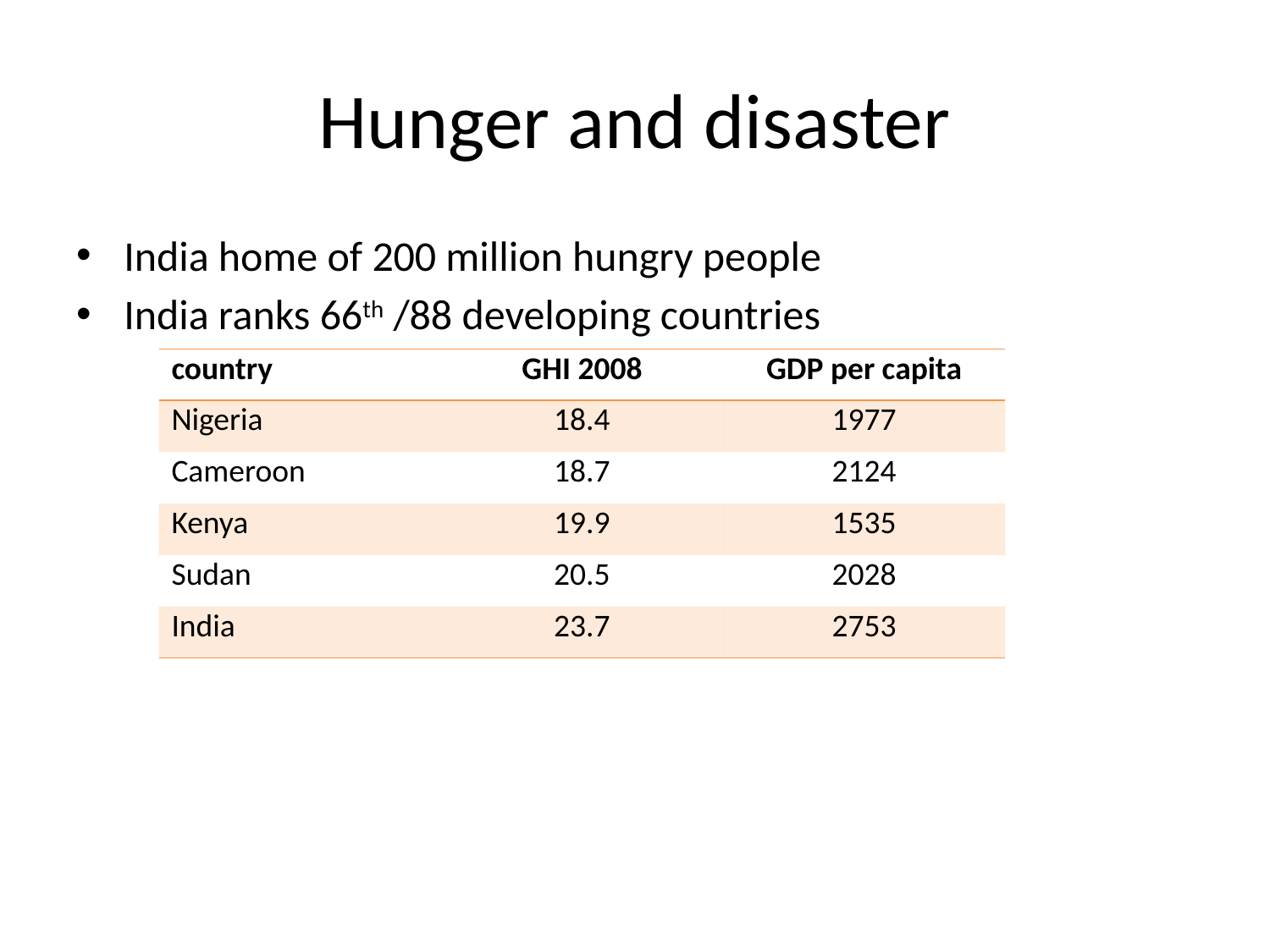

# Hunger and disaster
India home of 200 million hungry people
India ranks 66th /88 developing countries

| country | GHI 2008 | GDP per capita |
| --- | --- | --- |
| Nigeria | 18.4 | 1977 |
| Cameroon | 18.7 | 2124 |
| Kenya | 19.9 | 1535 |
| Sudan | 20.5 | 2028 |
| India | 23.7 | 2753 |